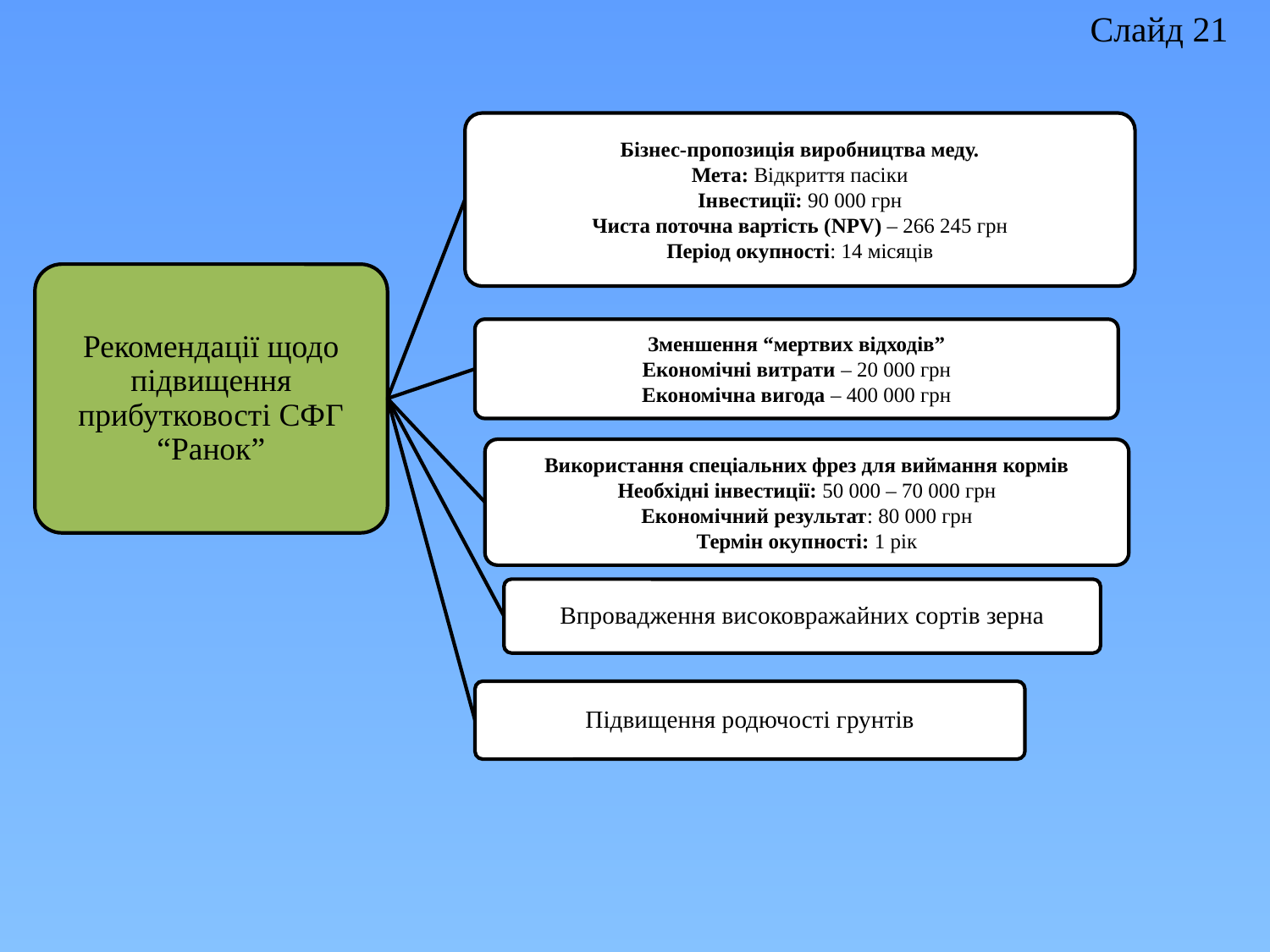

Слайд 21
Рекомендації щодо підвищення прибутковості СФГ “Ранок”

Бізнес-пропозиція виробництва меду.
Мета: Відкриття пасіки
Інвестиції: 90 000 грн
Чиста поточна вартість (NPV) – 266 245 грн
Період окупності: 14 місяців

Зменшення “мертвих відходів”
Економічні витрати – 20 000 грн
Економічна вигода – 400 000 грн

Використання спеціальних фрез для виймання кормів
Необхідні інвестиції: 50 000 – 70 000 грн
Економічний результат: 80 000 грн
Термін окупності: 1 рік

Впровадження високовражайних сортів зерна

Підвищення родючості грунтів